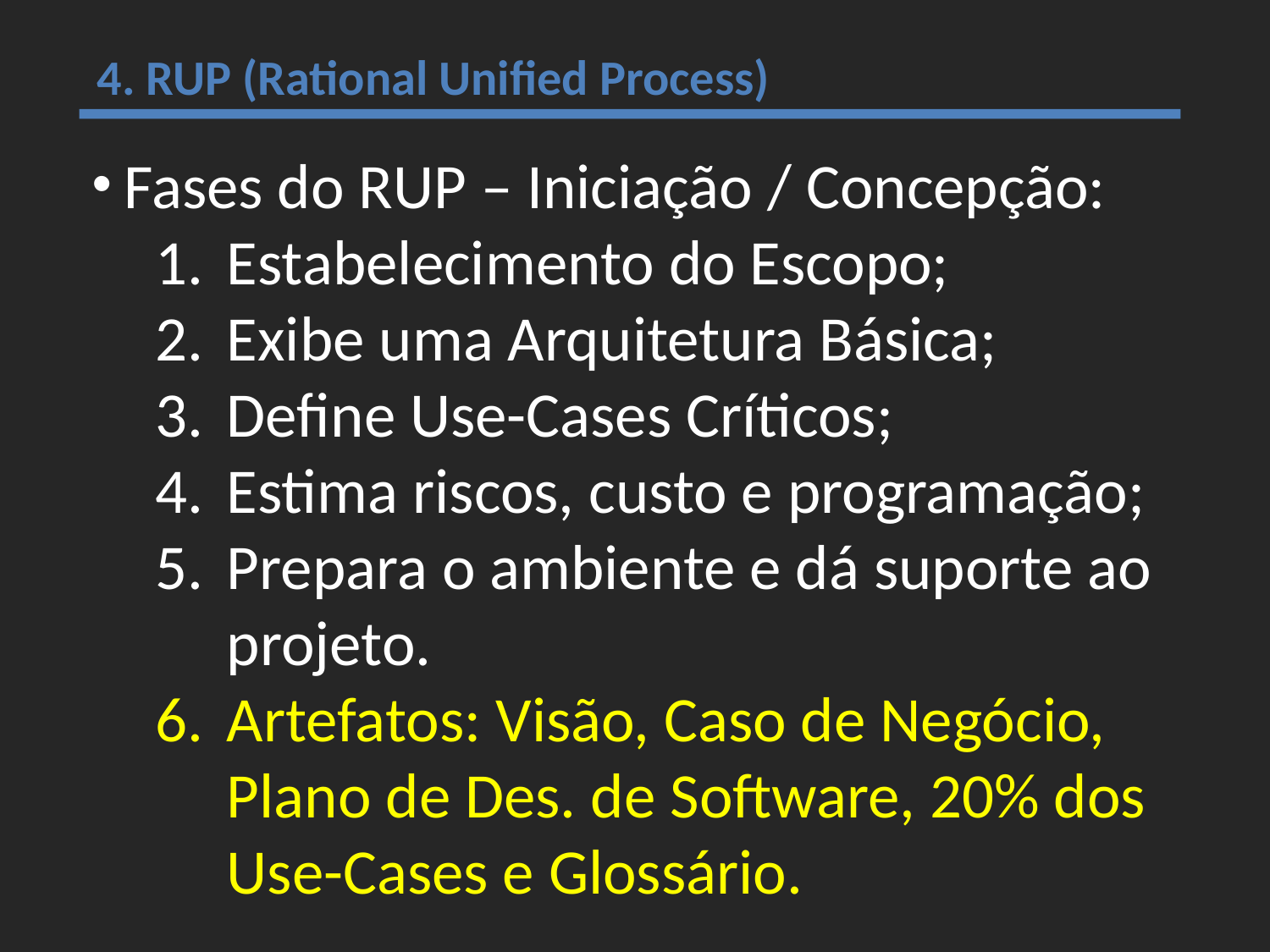

4. RUP (Rational Unified Process)

 Fases do RUP – Iniciação / Concepção:
Estabelecimento do Escopo;
Exibe uma Arquitetura Básica;
Define Use-Cases Críticos;
Estima riscos, custo e programação;
Prepara o ambiente e dá suporte ao projeto.
Artefatos: Visão, Caso de Negócio, Plano de Des. de Software, 20% dos Use-Cases e Glossário.